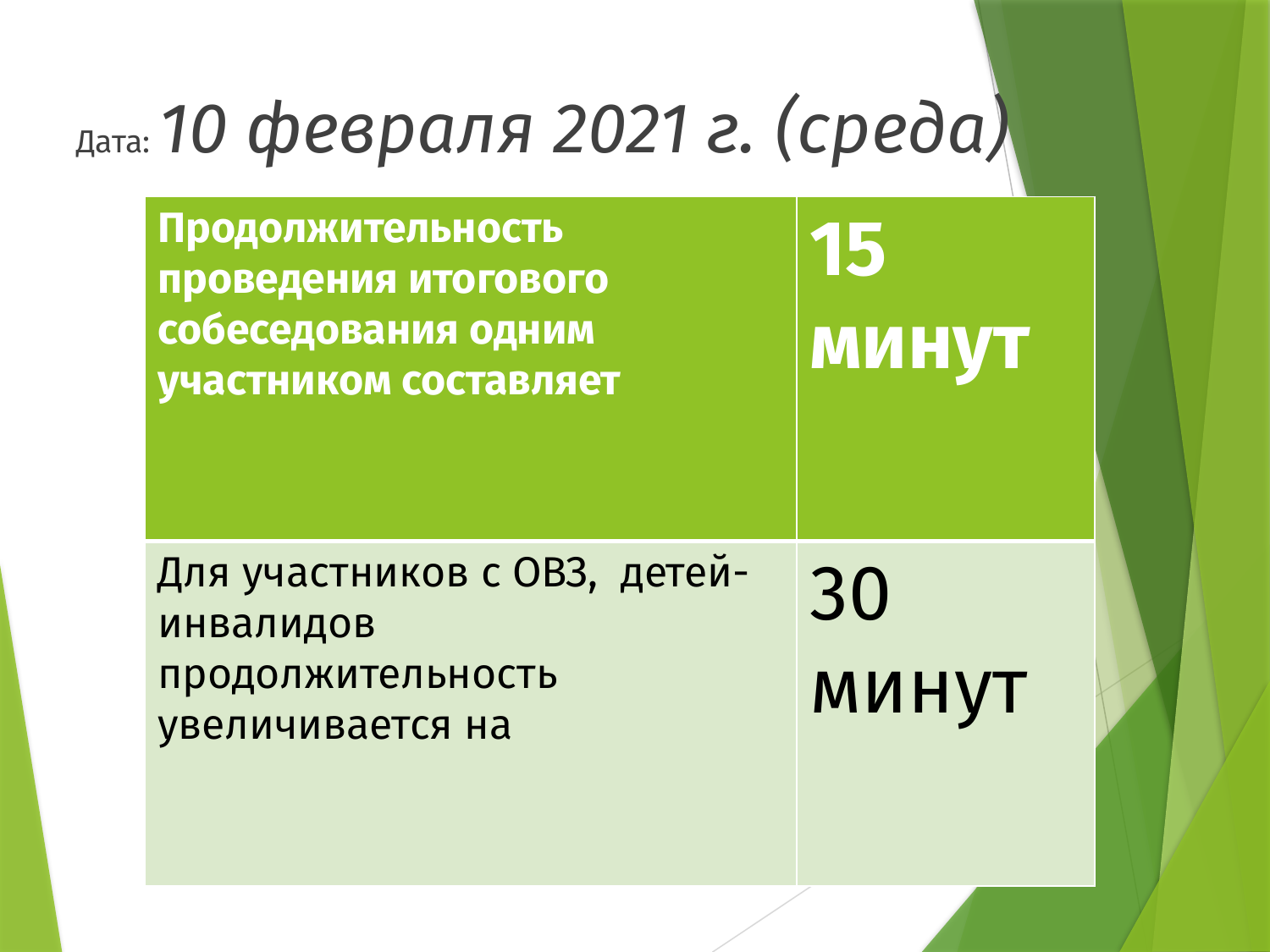

Дата: 10 февраля 2021 г. (среда)

#
| Продолжительность проведения итогового собеседования одним участником составляет | 15 минут |
| --- | --- |
| Для участников с ОВЗ, детей-инвалидов продолжительность увеличивается на | 30 минут |